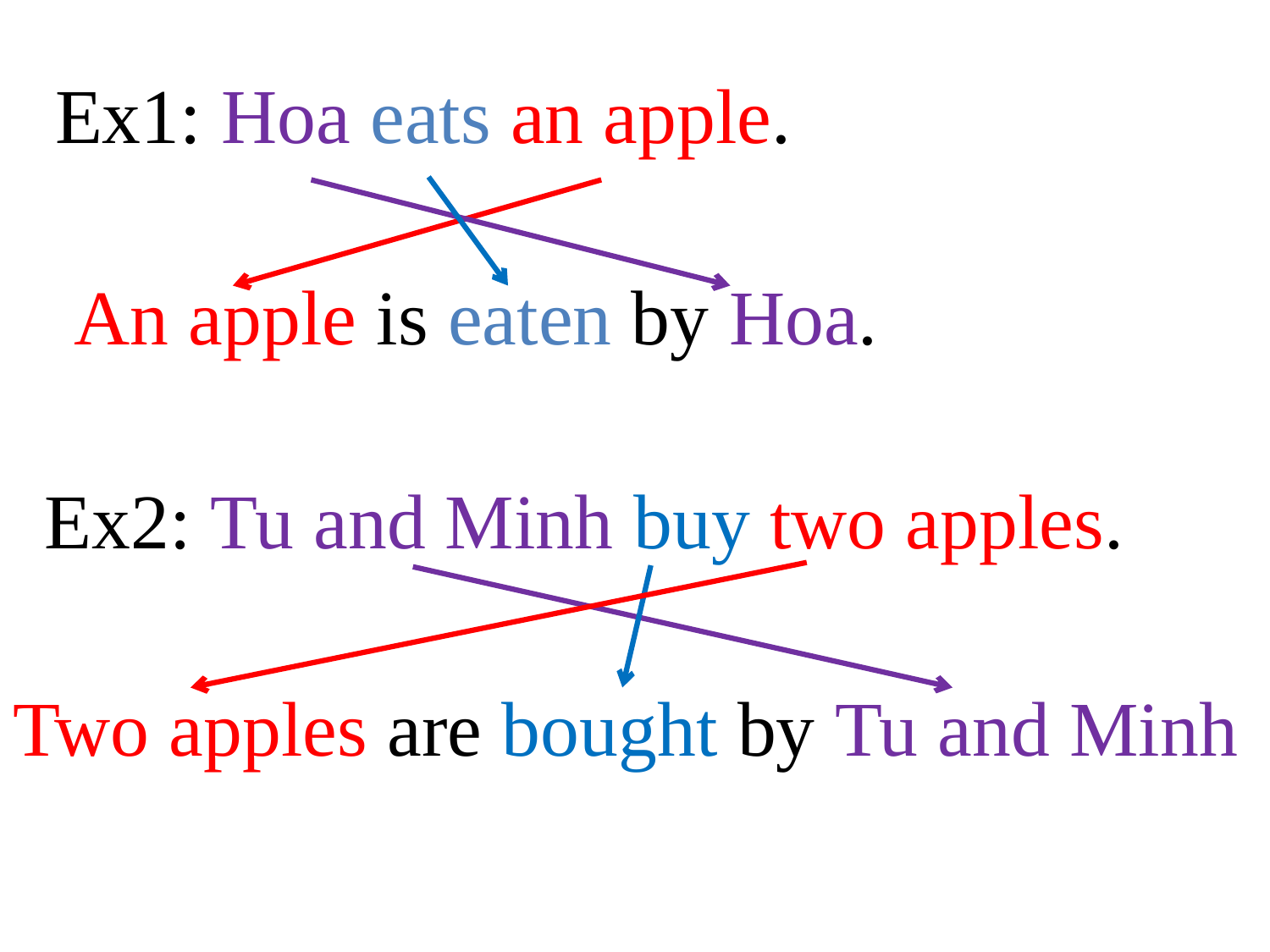

# Ex1: Hoa eats an apple.
An apple is eaten by Hoa.
Ex2: Tu and Minh buy two apples.
Two apples are bought by Tu and Minh